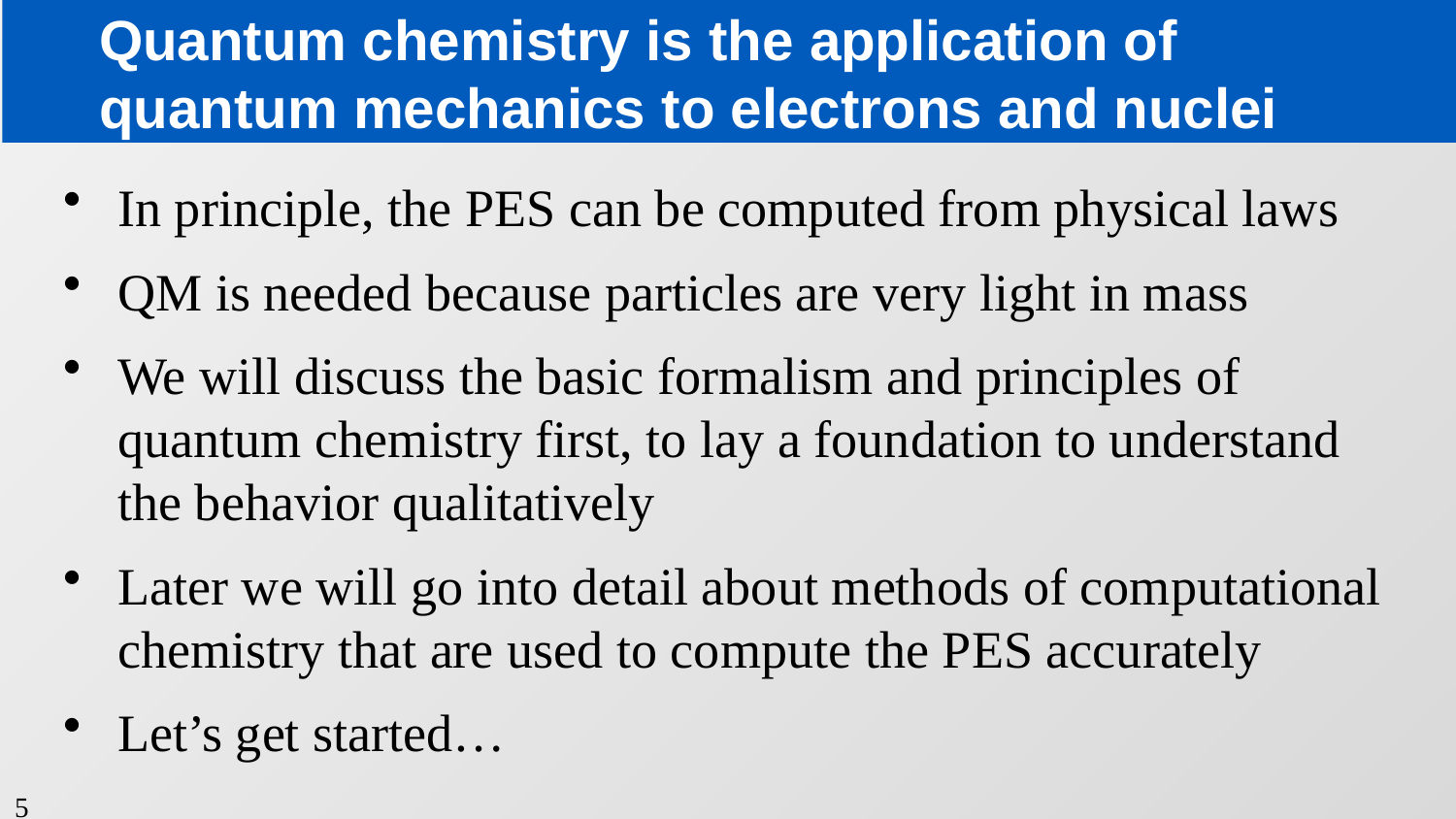

# Quantum chemistry is the application of quantum mechanics to electrons and nuclei
In principle, the PES can be computed from physical laws
QM is needed because particles are very light in mass
We will discuss the basic formalism and principles of quantum chemistry first, to lay a foundation to understand the behavior qualitatively
Later we will go into detail about methods of computational chemistry that are used to compute the PES accurately
Let’s get started…
5